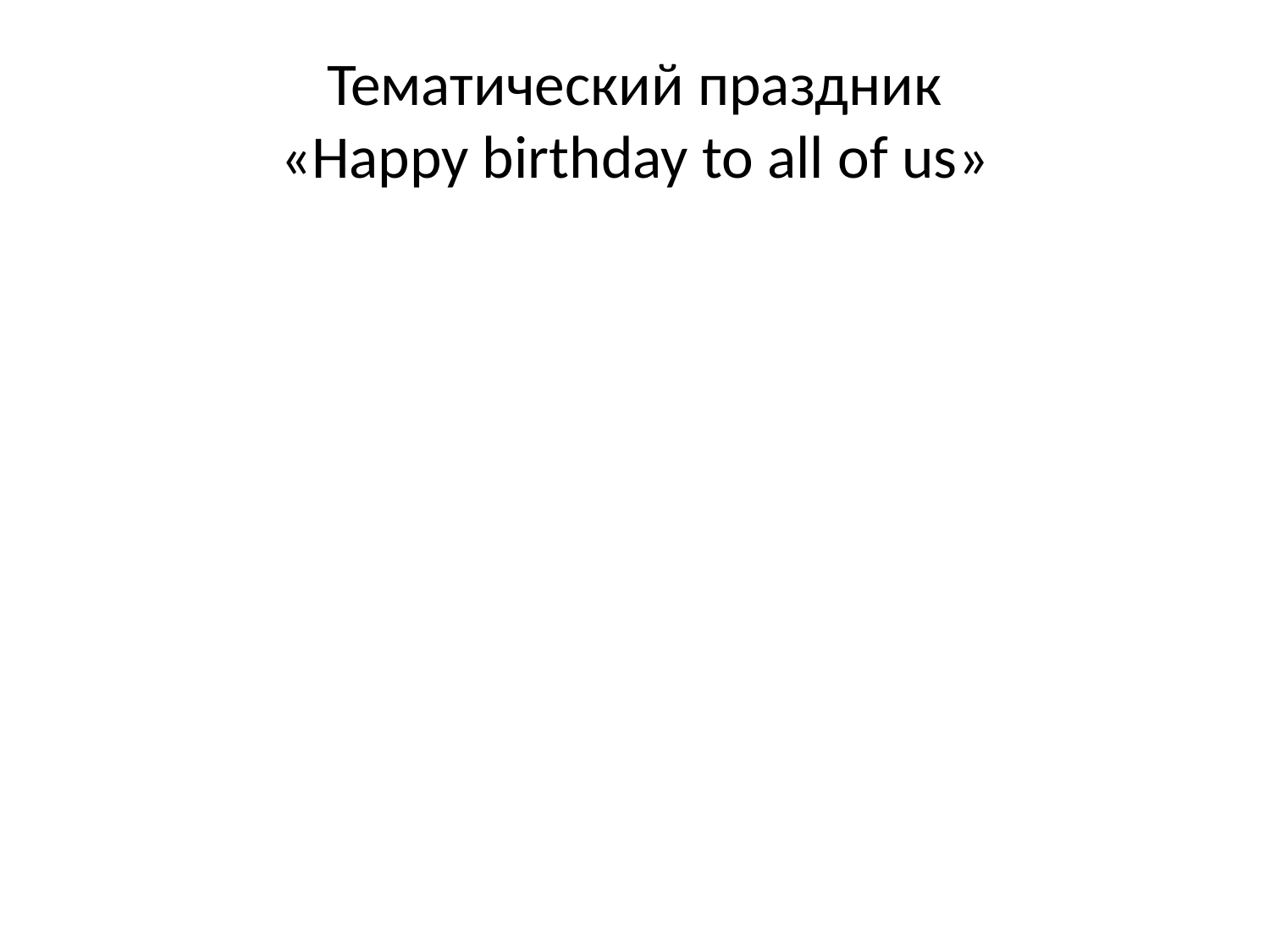

# Тематический праздник «Happy birthday to all of us»